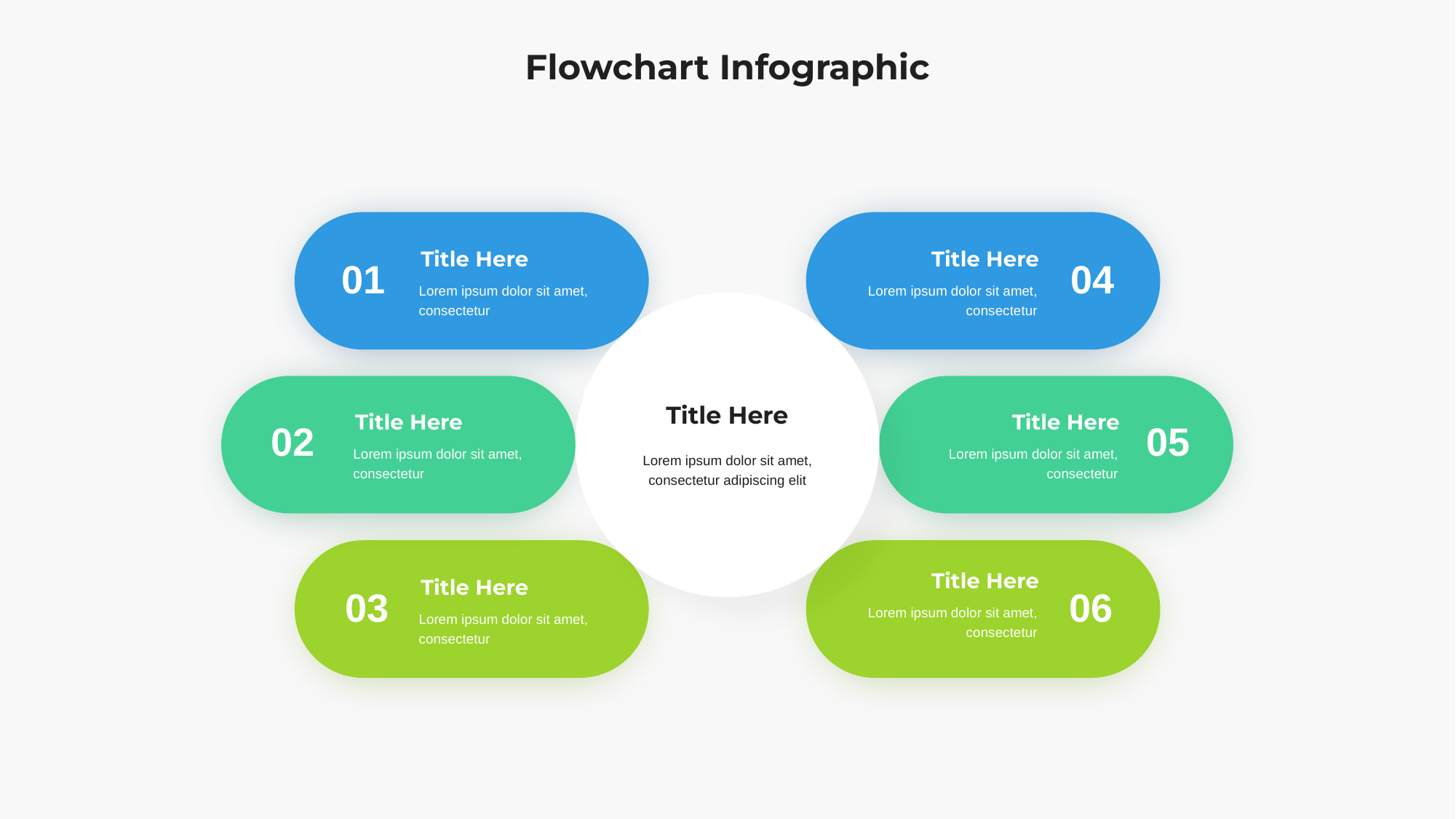

Flowchart Infographic

Title Here
Lorem ipsum dolor sit amet, consectetur
01
Title Here
Lorem ipsum dolor sit amet, consectetur
04

Title Here
Lorem ipsum dolor sit amet, consectetur adipiscing elit
Title Here
Lorem ipsum dolor sit amet, consectetur
02
Title Here
Lorem ipsum dolor sit amet, consectetur
05

Title Here
Lorem ipsum dolor sit amet, consectetur
06
Title Here
Lorem ipsum dolor sit amet, consectetur
03